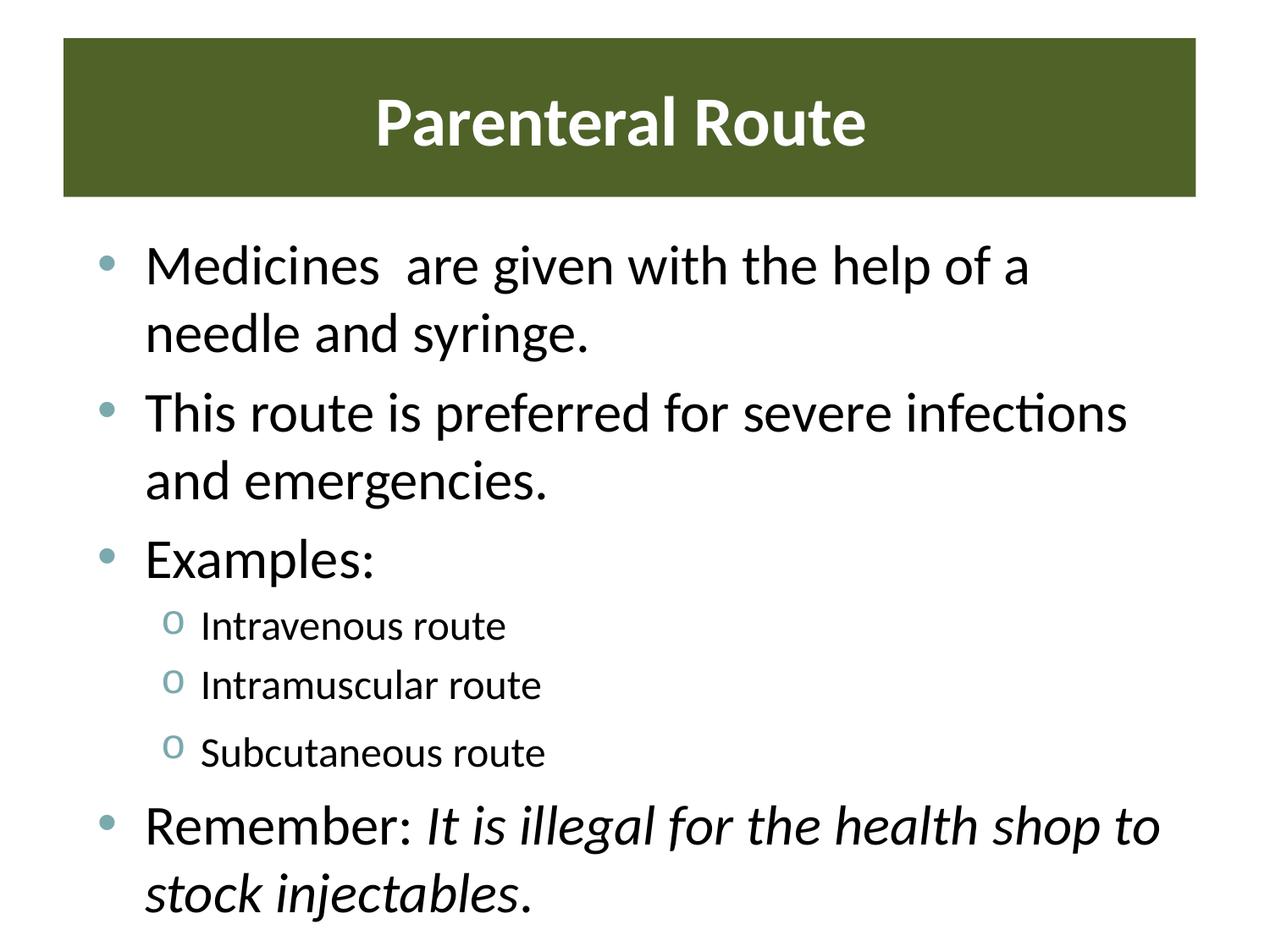

# Parenteral Route
Medicines  are given with the help of a needle and syringe.
This route is preferred for severe infections and emergencies.
Examples:
Intravenous route
Intramuscular route
Subcutaneous route
Remember: It is illegal for the health shop to stock injectables.